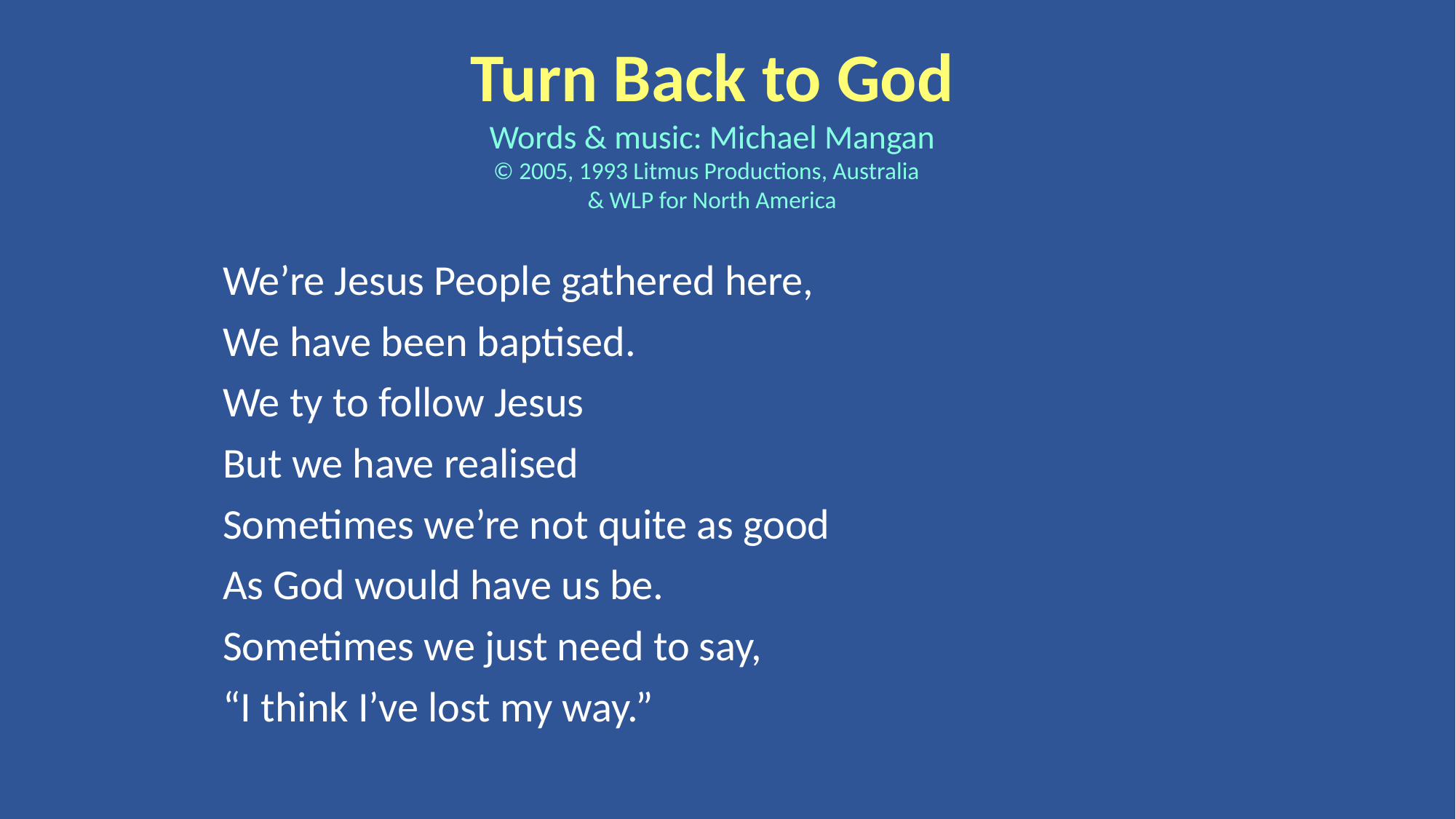

Turn Back to God
Words & music: Michael Mangan
© 2005, 1993 Litmus Productions, Australia
& WLP for North America
We’re Jesus People gathered here,
We have been baptised.
We ty to follow Jesus
But we have realised
Sometimes we’re not quite as good
As God would have us be.
Sometimes we just need to say,
“I think I’ve lost my way.”